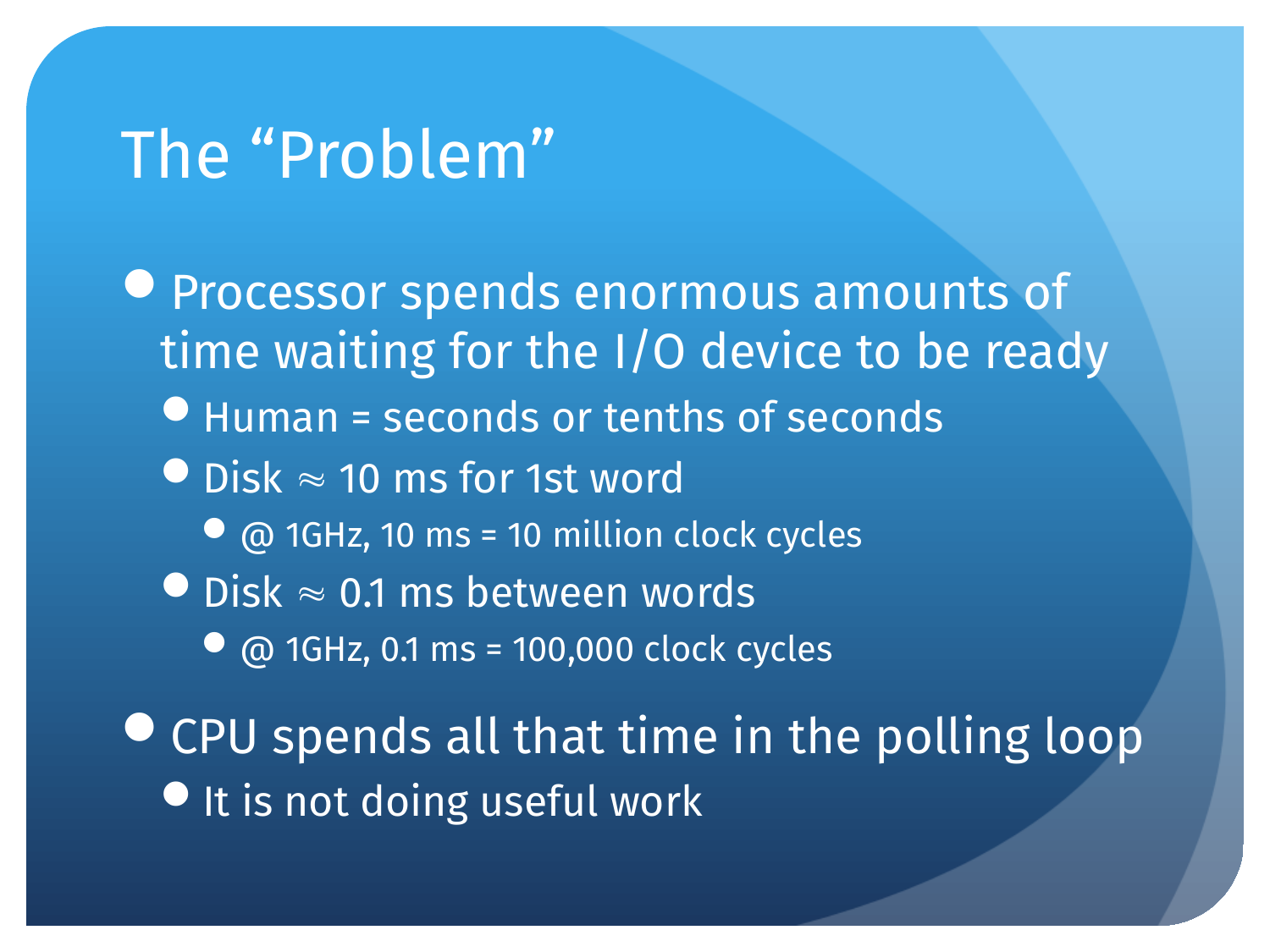

# The “Problem”
Processor spends enormous amounts of time waiting for the I/O device to be ready
Human = seconds or tenths of seconds
Disk ≈ 10 ms for 1st word
@ 1GHz, 10 ms = 10 million clock cycles
Disk ≈ 0.1 ms between words
@ 1GHz, 0.1 ms = 100,000 clock cycles
CPU spends all that time in the polling loop
It is not doing useful work